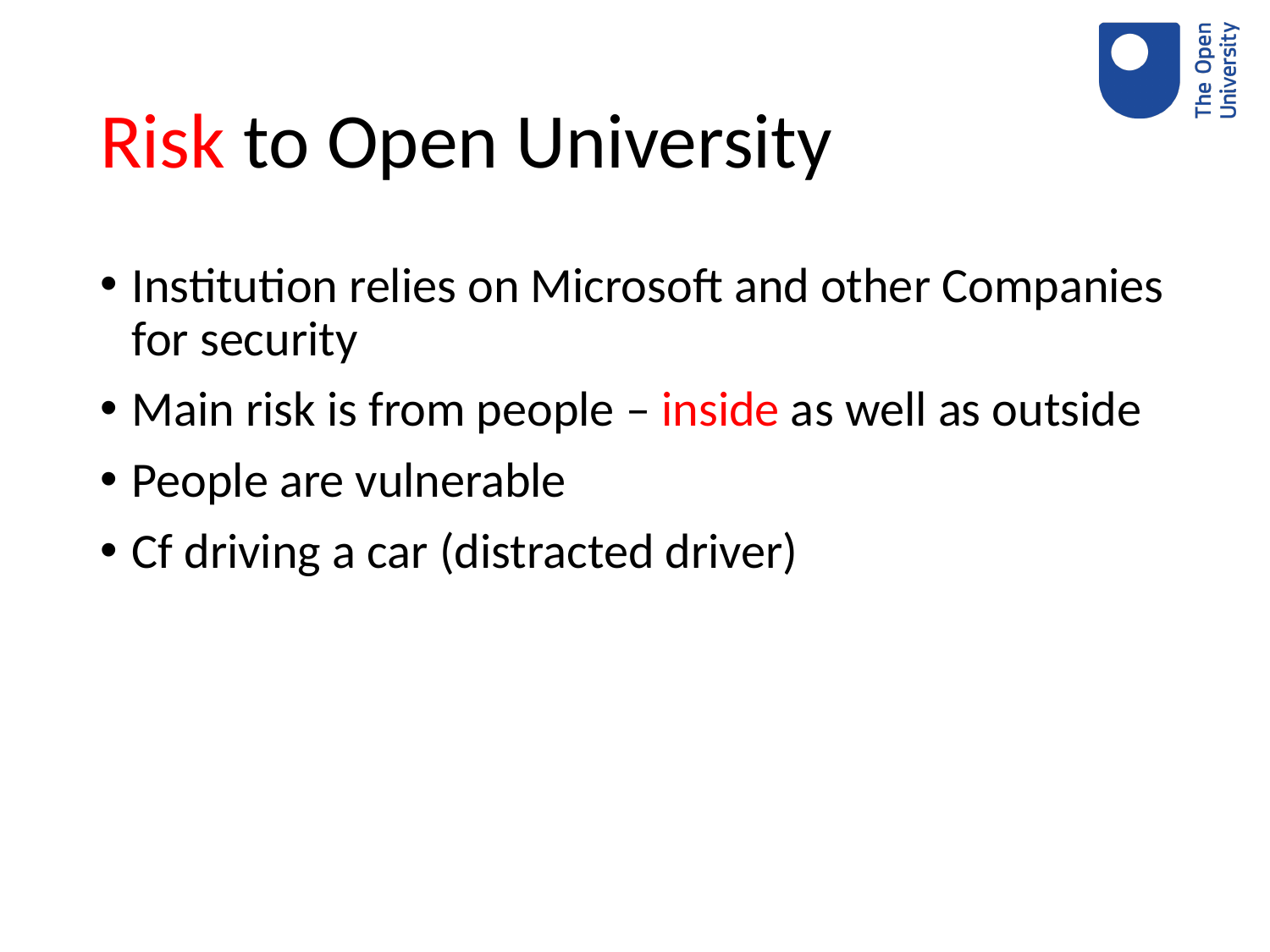

# Risk to Open University
Institution relies on Microsoft and other Companies for security
Main risk is from people – inside as well as outside
People are vulnerable
Cf driving a car (distracted driver)